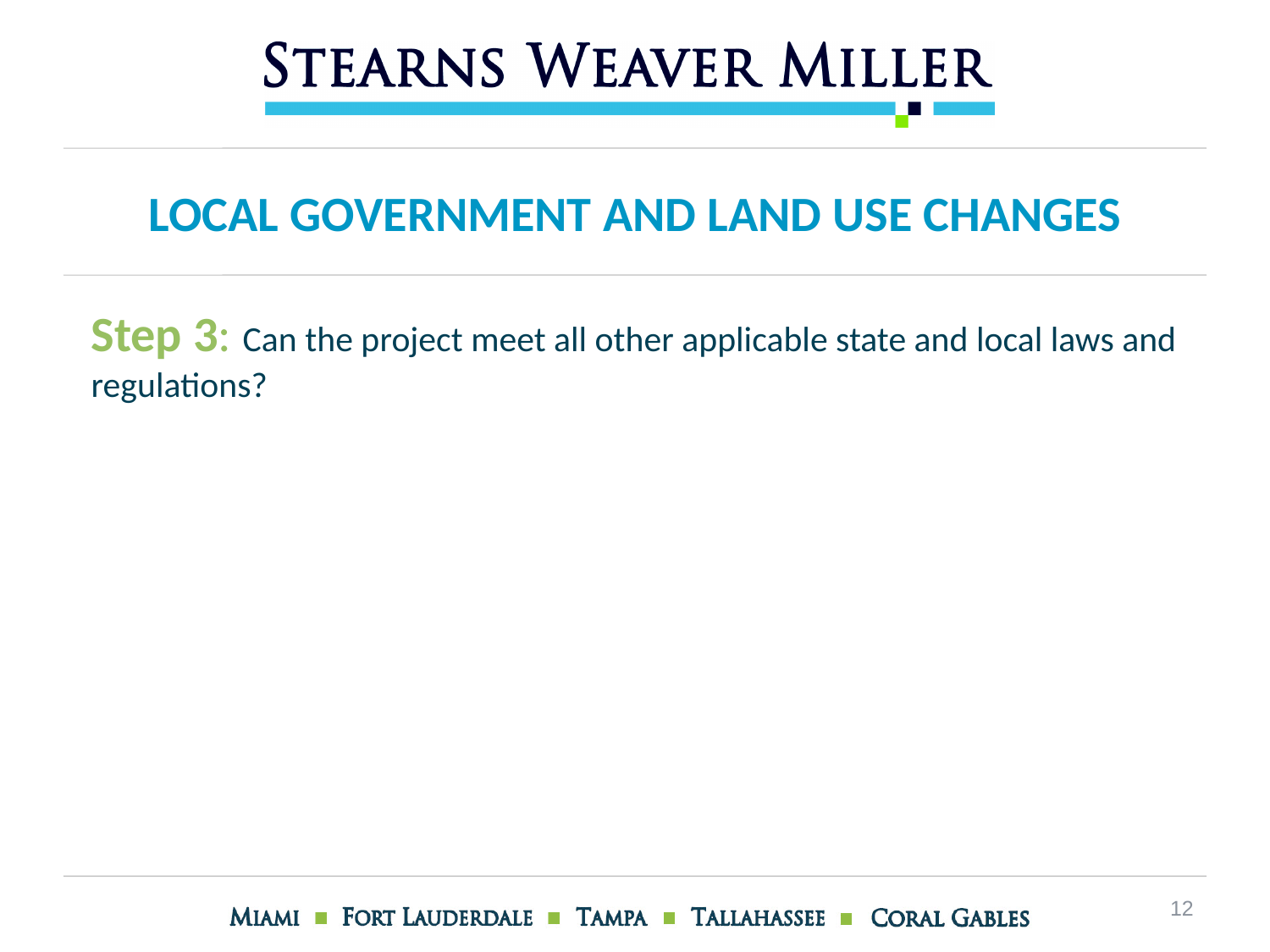

# Local Government and Land Use Changes
Step 3: Can the project meet all other applicable state and local laws and regulations?
12